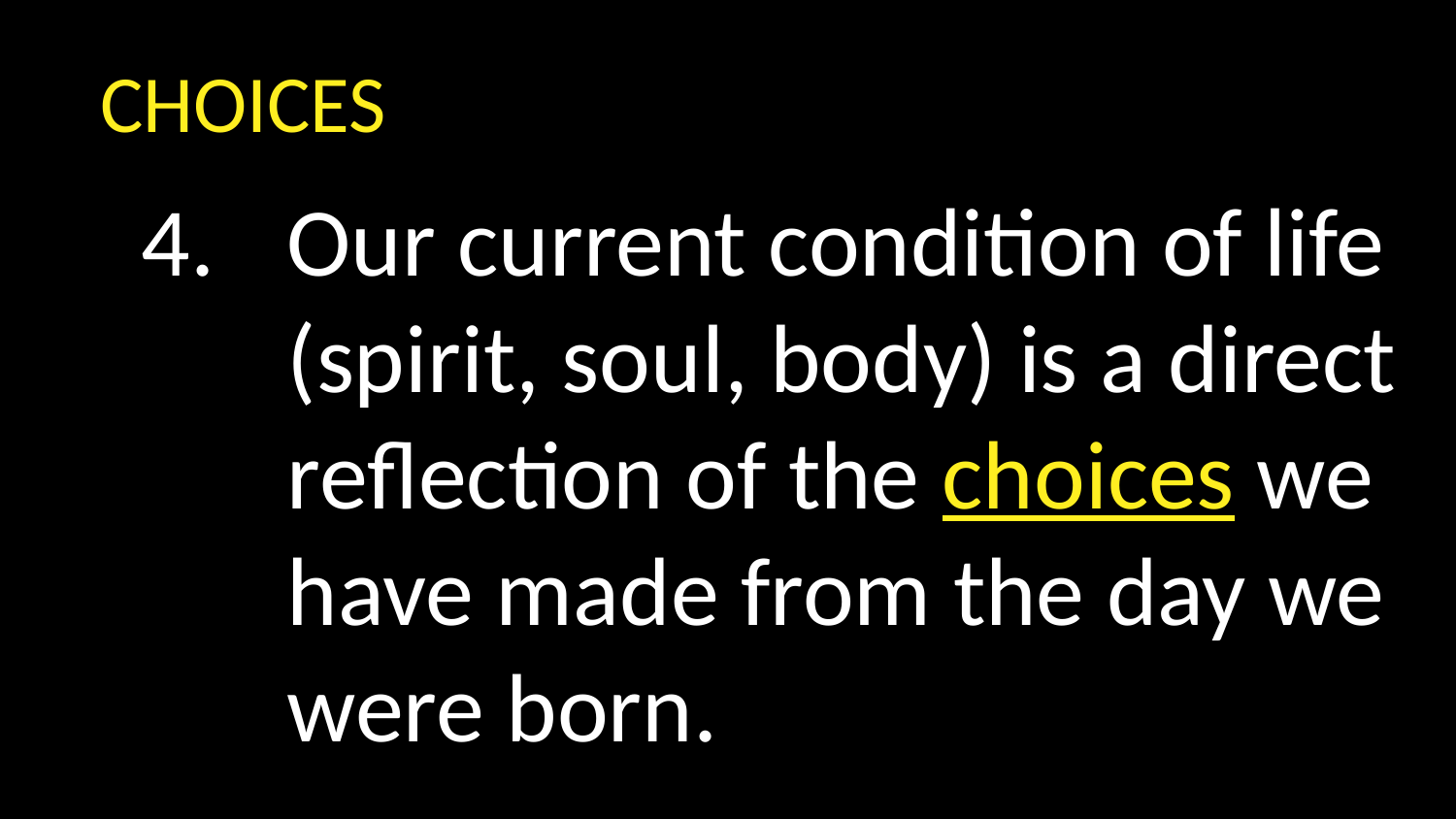

CHOICES
Our current condition of life (spirit, soul, body) is a direct reflection of the choices we have made from the day we were born.